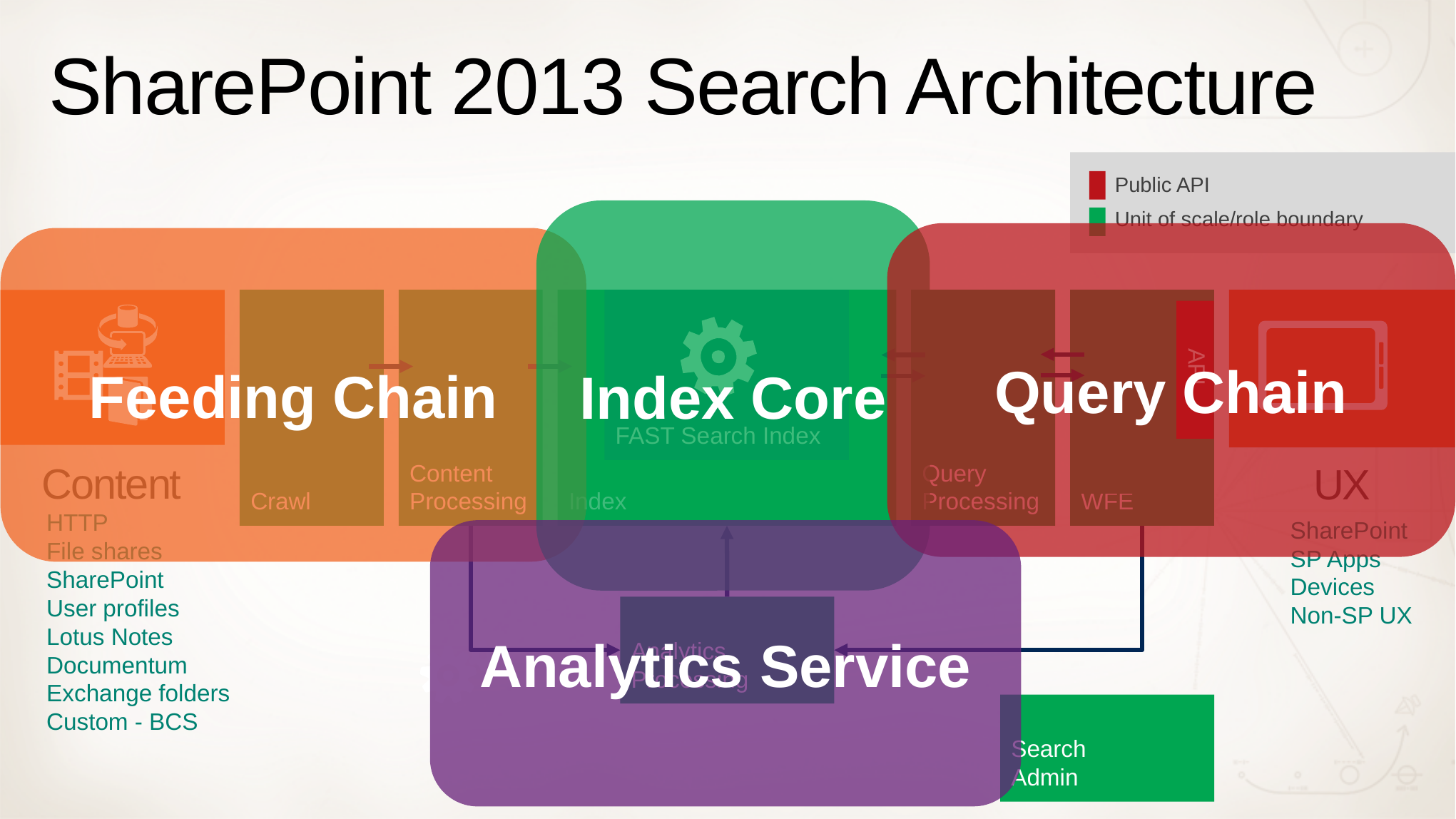

# SharePoint 2013 Search Architecture

Public API

Index Core
Unit of scale/role boundary

Query Chain
Feeding Chain
FAST Search Index

UX
Crawl
Content
Processing
Index
Query
Processing
WFE

Content
API

HTTP
File shares
SharePoint
User profiles
Lotus Notes
Documentum
Exchange folders
Custom - BCS
SharePoint
SP Apps
Devices
Non-SP UX
Analytics Service
Analytics
Processing

Search
Admin